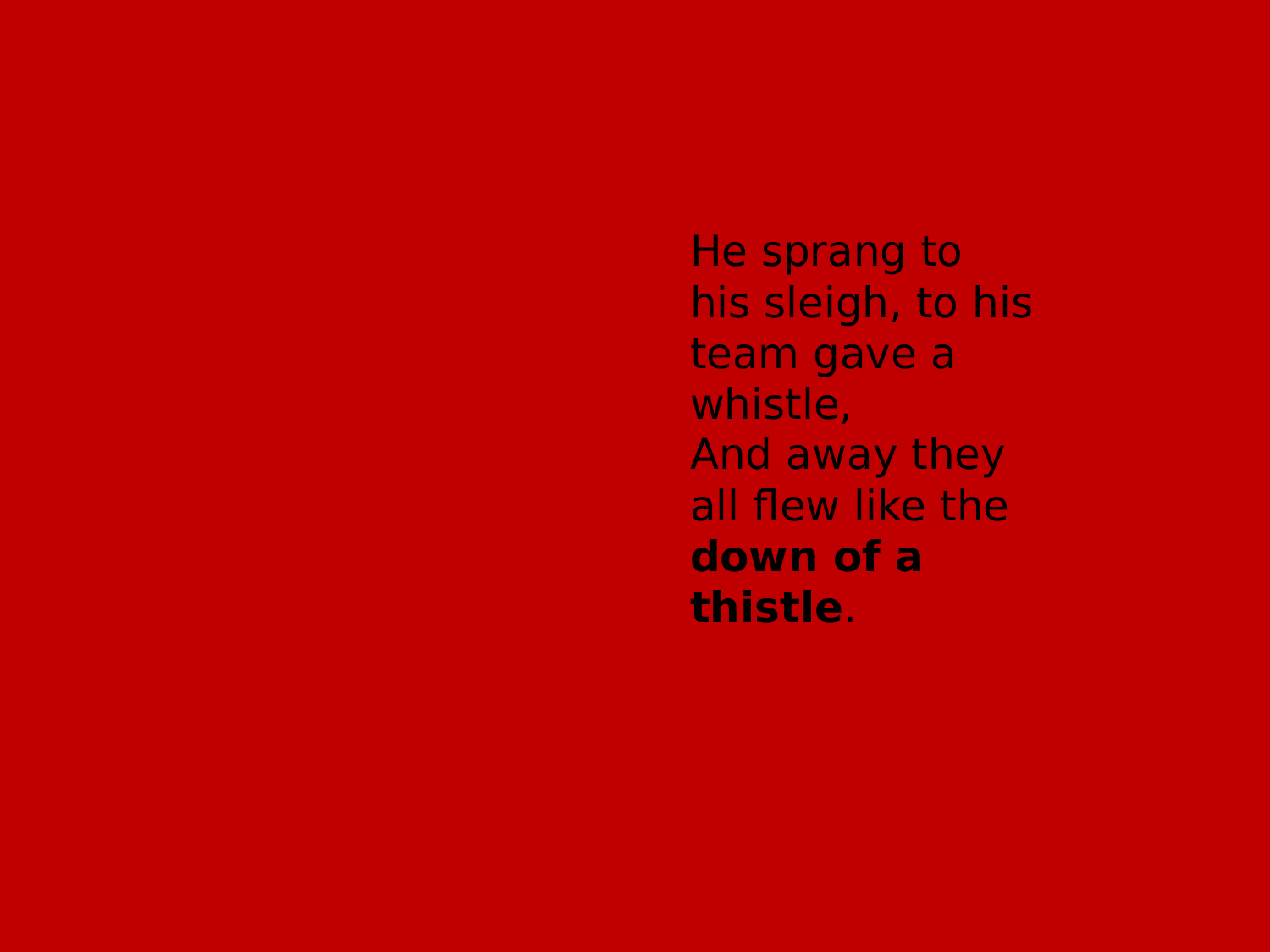

He sprang to his sleigh, to his team gave a whistle,
And away they all flew like the down of a thistle.